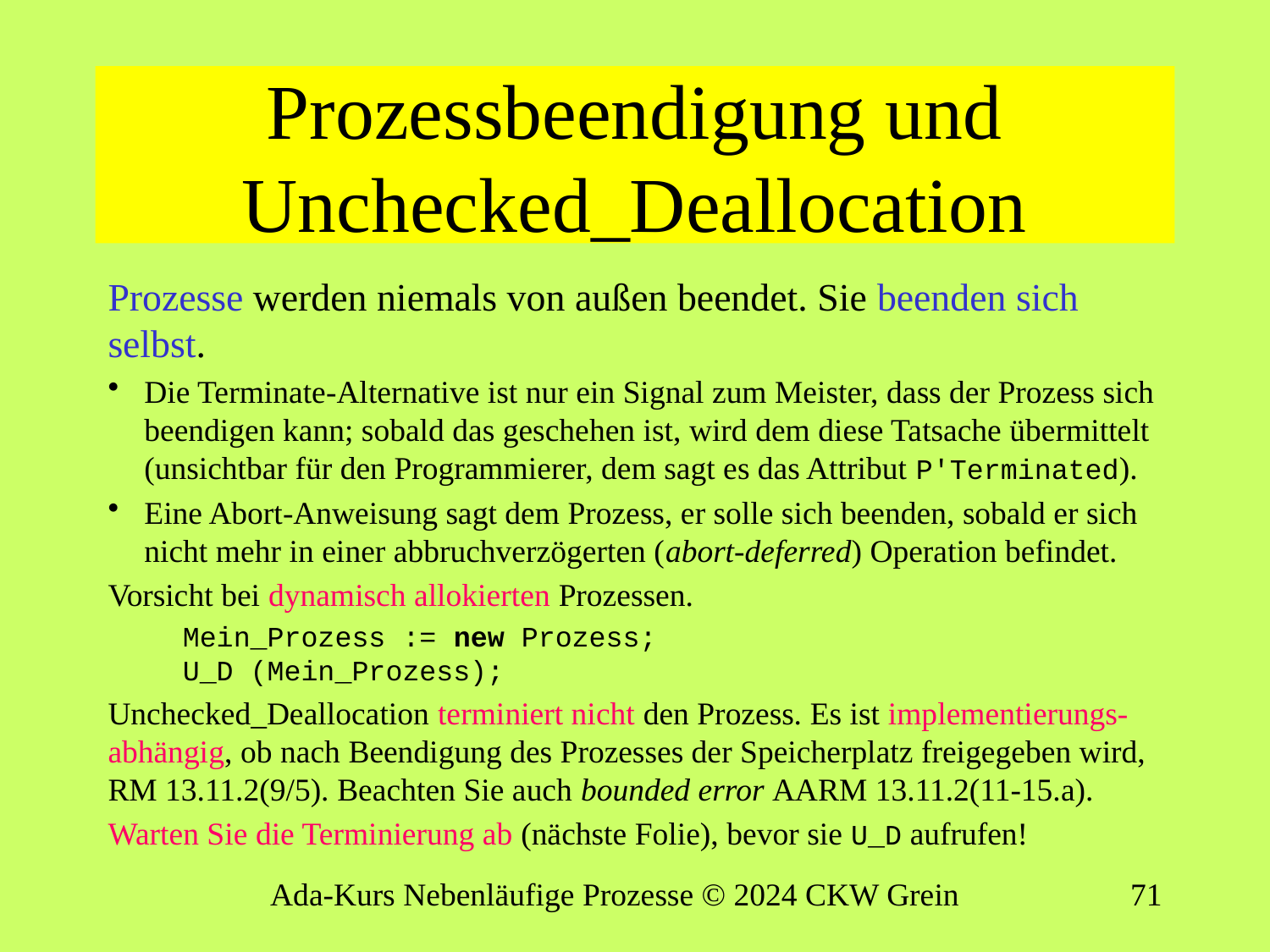

# Prozessbeendigung und Unchecked_Deallocation
Prozesse werden niemals von außen beendet. Sie beenden sich selbst.
Die Terminate-Alternative ist nur ein Signal zum Meister, dass der Prozess sich beendigen kann; sobald das geschehen ist, wird dem diese Tatsache übermittelt (unsichtbar für den Programmierer, dem sagt es das Attribut P'Terminated).
Eine Abort-Anweisung sagt dem Prozess, er solle sich beenden, sobald er sich nicht mehr in einer abbruchverzögerten (abort-deferred) Operation befindet.
Vorsicht bei dynamisch allokierten Prozessen.
Mein_Prozess := new Prozess;
U_D (Mein_Prozess);
Unchecked_Deallocation terminiert nicht den Prozess. Es ist implementierungs-abhängig, ob nach Beendigung des Prozesses der Speicherplatz freigegeben wird, RM 13.11.2(9/5). Beachten Sie auch bounded error AARM 13.11.2(11-15.a).
Warten Sie die Terminierung ab (nächste Folie), bevor sie U_D aufrufen!
Ada-Kurs Nebenläufige Prozesse © 2024 CKW Grein
71